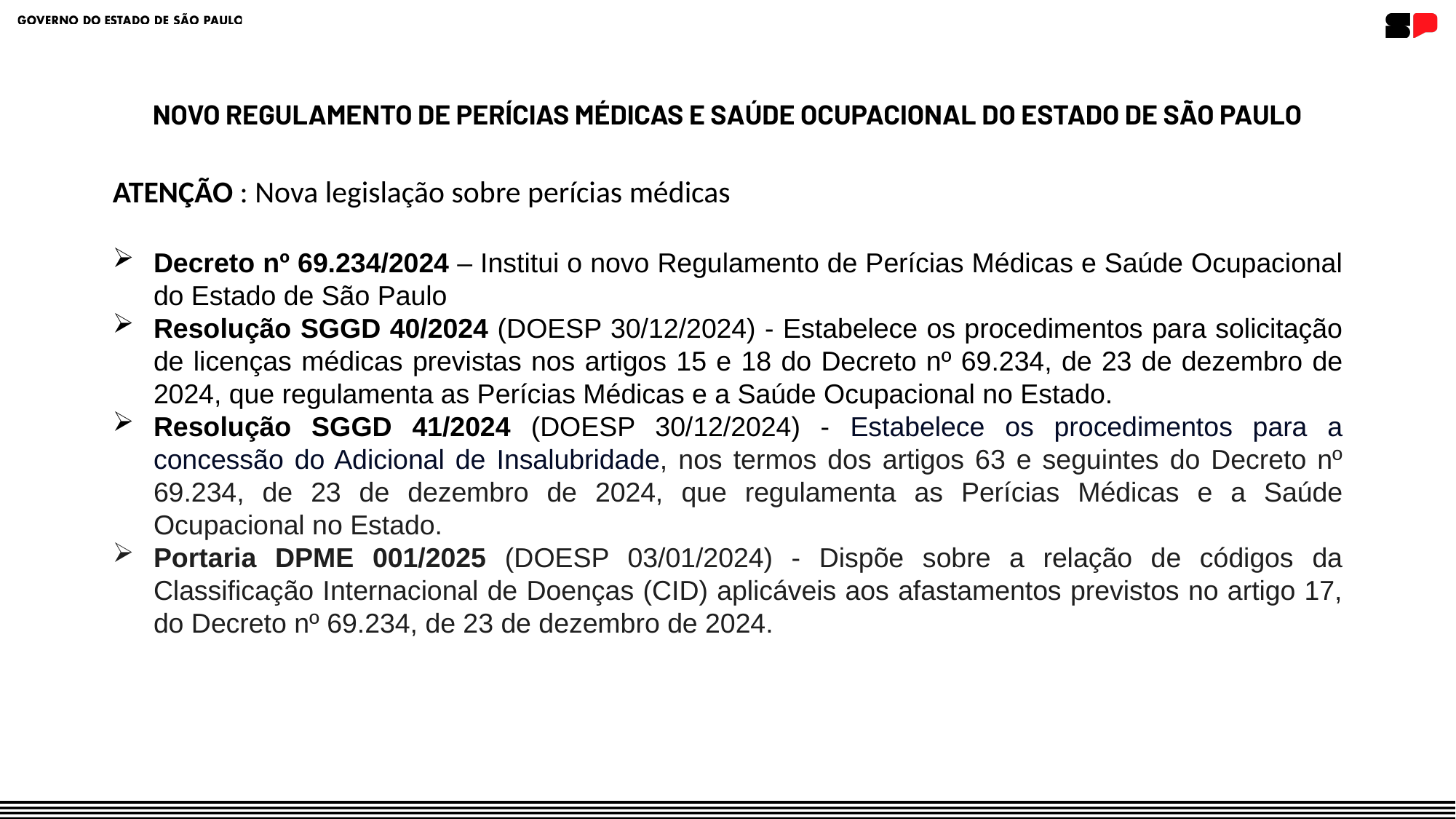

NOVO REGULAMENTO DE PERÍCIAS MÉDICAS E SAÚDE OCUPACIONAL DO ESTADO DE SÃO PAULO

ATENÇÃO : Nova legislação sobre perícias médicas

Decreto nº 69.234/2024 – Institui o novo Regulamento de Perícias Médicas e Saúde Ocupacional do Estado de São Paulo
Resolução SGGD 40/2024 (DOESP 30/12/2024) - Estabelece os procedimentos para solicitação de licenças médicas previstas nos artigos 15 e 18 do Decreto nº 69.234, de 23 de dezembro de 2024, que regulamenta as Perícias Médicas e a Saúde Ocupacional no Estado.
Resolução SGGD 41/2024 (DOESP 30/12/2024) - Estabelece os procedimentos para a concessão do Adicional de Insalubridade, nos termos dos artigos 63 e seguintes do Decreto nº 69.234, de 23 de dezembro de 2024, que regulamenta as Perícias Médicas e a Saúde Ocupacional no Estado.
Portaria DPME 001/2025 (DOESP 03/01/2024) - Dispõe sobre a relação de códigos da Classificação Internacional de Doenças (CID) aplicáveis aos afastamentos previstos no artigo 17, do Decreto nº 69.234, de 23 de dezembro de 2024.